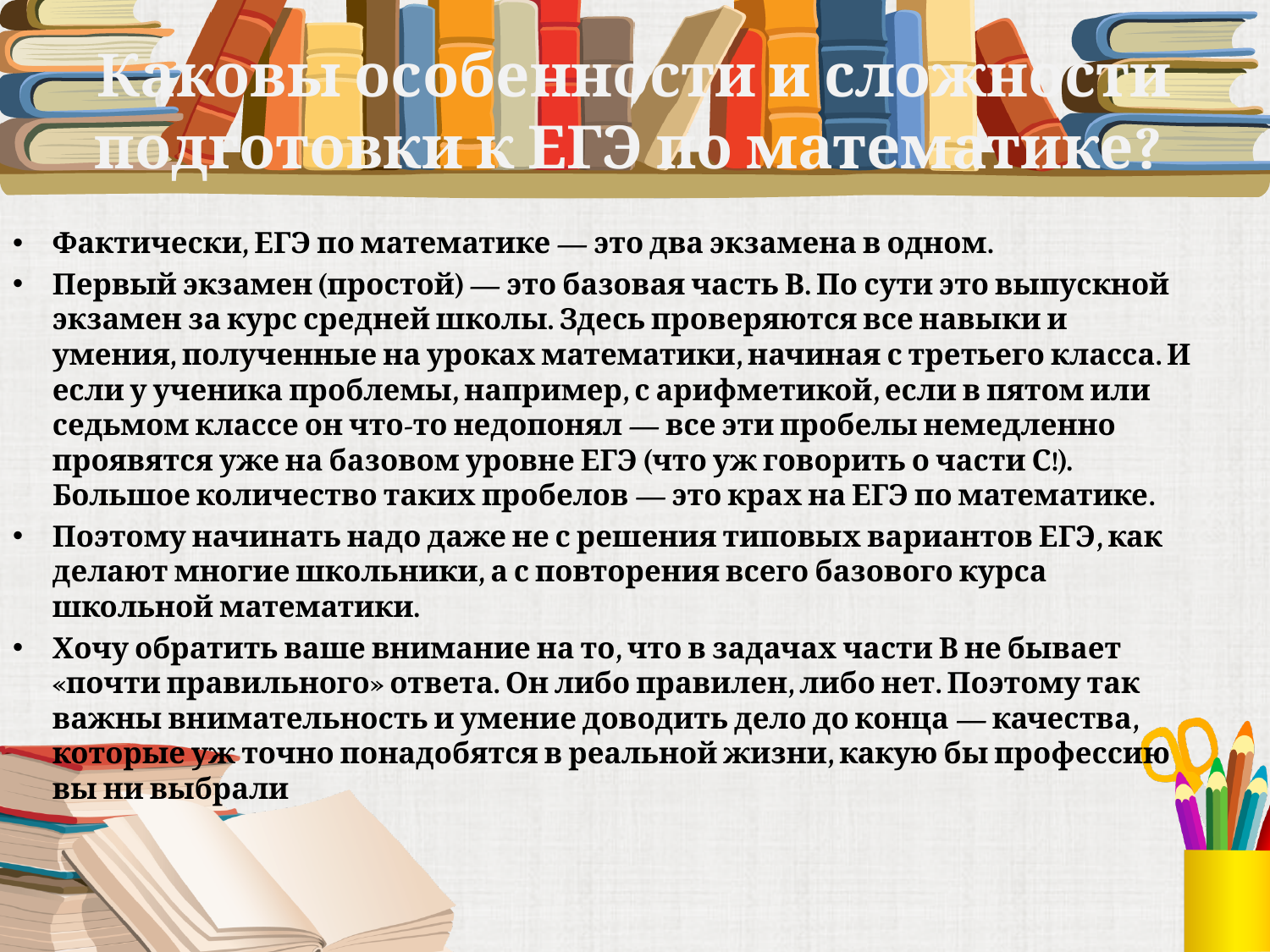

# Каковы особенности и сложности подготовки к ЕГЭ по математике?
Фактически, ЕГЭ по математике — это два экзамена в одном.
Первый экзамен (простой) — это базовая часть В. По сути это выпускной экзамен за курс средней школы. Здесь проверяются все навыки и умения, полученные на уроках математики, начиная с третьего класса. И если у ученика проблемы, например, с арифметикой, если в пятом или седьмом классе он что-то недопонял — все эти пробелы немедленно проявятся уже на базовом уровне ЕГЭ (что уж говорить о части С!). Большое количество таких пробелов — это крах на ЕГЭ по математике.
Поэтому начинать надо даже не с решения типовых вариантов ЕГЭ, как делают многие школьники, а с повторения всего базового курса школьной математики.
Хочу обратить ваше внимание на то, что в задачах части В не бывает «почти правильного» ответа. Он либо правилен, либо нет. Поэтому так важны внимательность и умение доводить дело до конца — качества, которые уж точно понадобятся в реальной жизни, какую бы профессию вы ни выбрали